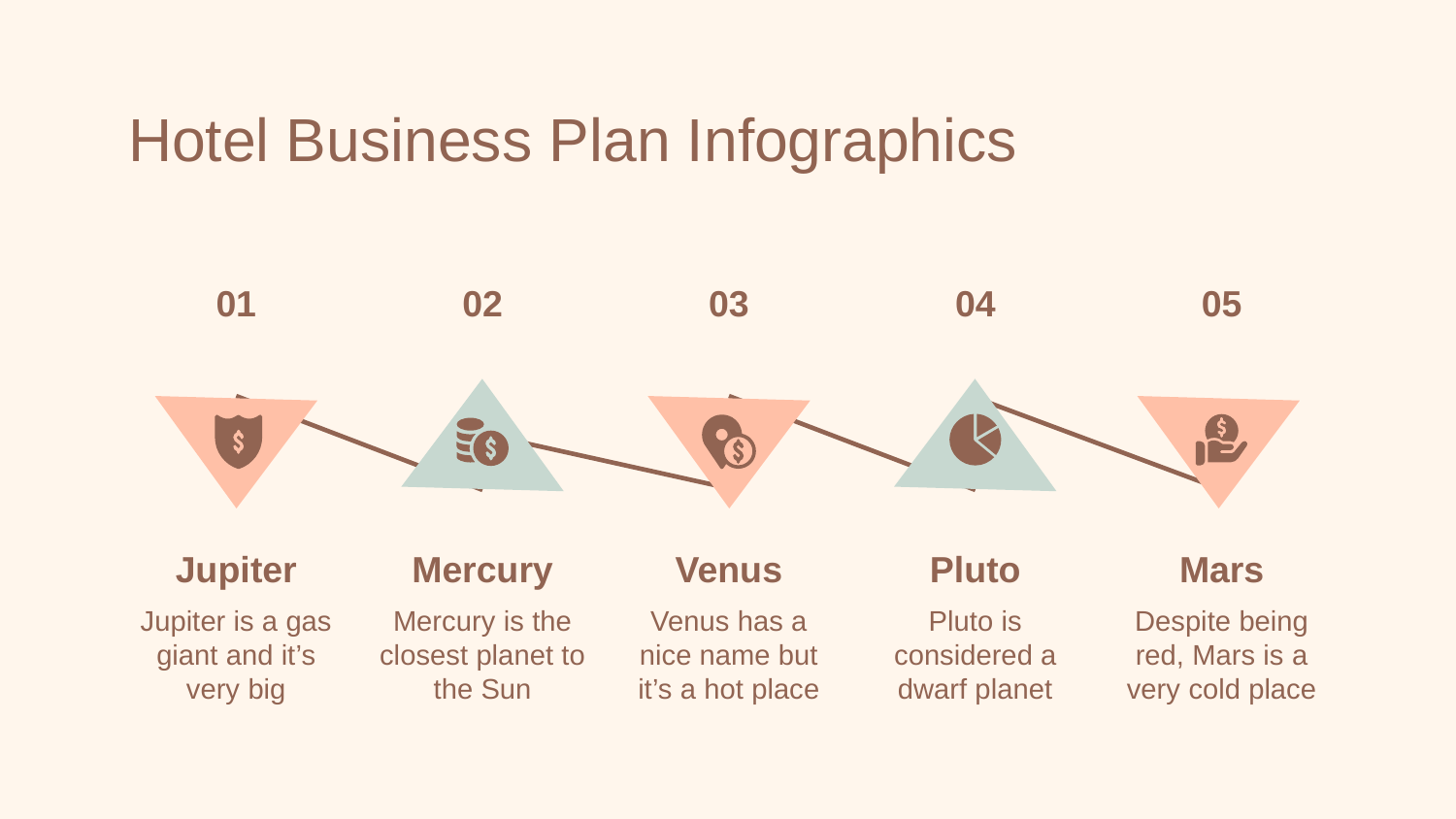

# Hotel Business Plan Infographics
01
Jupiter
Jupiter is a gas giant and it’s very big
02
Mercury
Mercury is the closest planet to the Sun
03
Venus
Venus has a nice name but it’s a hot place
04
Pluto
Pluto is considered a dwarf planet
05
Mars
Despite being red, Mars is a very cold place